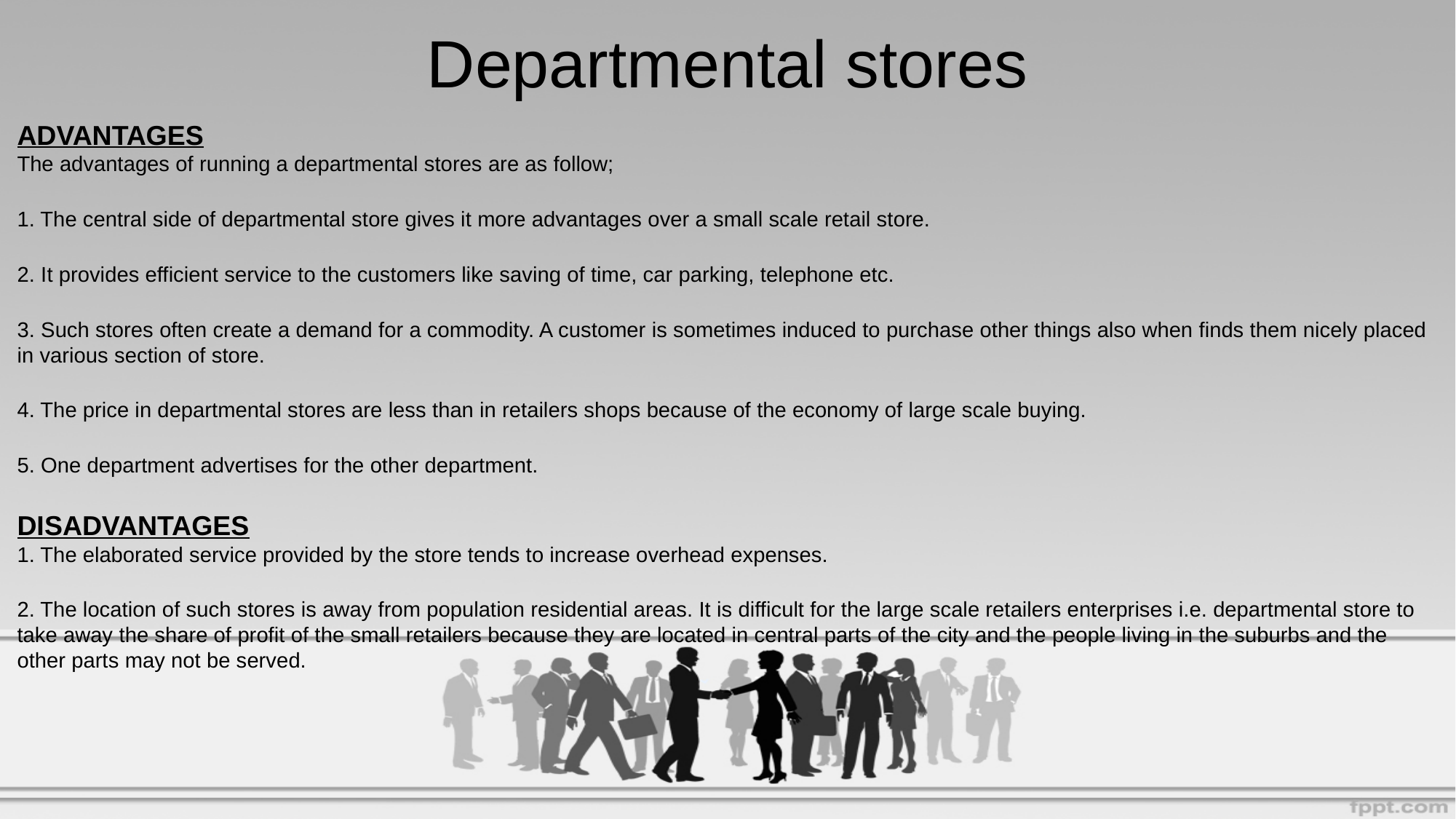

# Departmental stores
ADVANTAGES
The advantages of running a departmental stores are as follow;
1. The central side of departmental store gives it more advantages over a small scale retail store.
2. It provides efficient service to the customers like saving of time, car parking, telephone etc.
3. Such stores often create a demand for a commodity. A customer is sometimes induced to purchase other things also when finds them nicely placed in various section of store.
4. The price in departmental stores are less than in retailers shops because of the economy of large scale buying.
5. One department advertises for the other department.
DISADVANTAGES
1. The elaborated service provided by the store tends to increase overhead expenses.
2. The location of such stores is away from population residential areas. It is difficult for the large scale retailers enterprises i.e. departmental store to take away the share of profit of the small retailers because they are located in central parts of the city and the people living in the suburbs and the other parts may not be served.